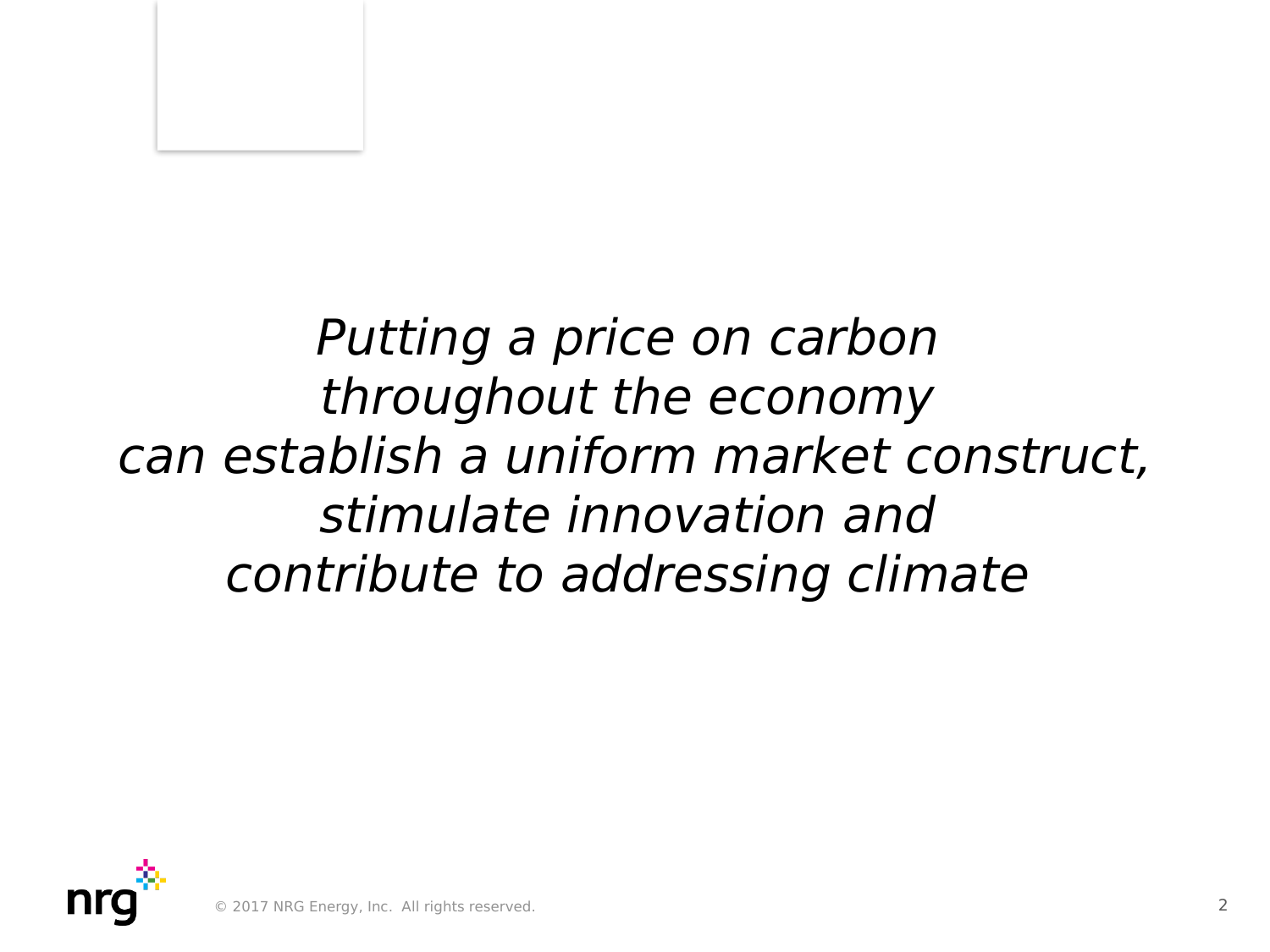

Putting a price on carbon
throughout the economy
can establish a uniform market construct, stimulate innovation and
contribute to addressing climate
2
© 2017 NRG Energy, Inc.  All rights reserved.